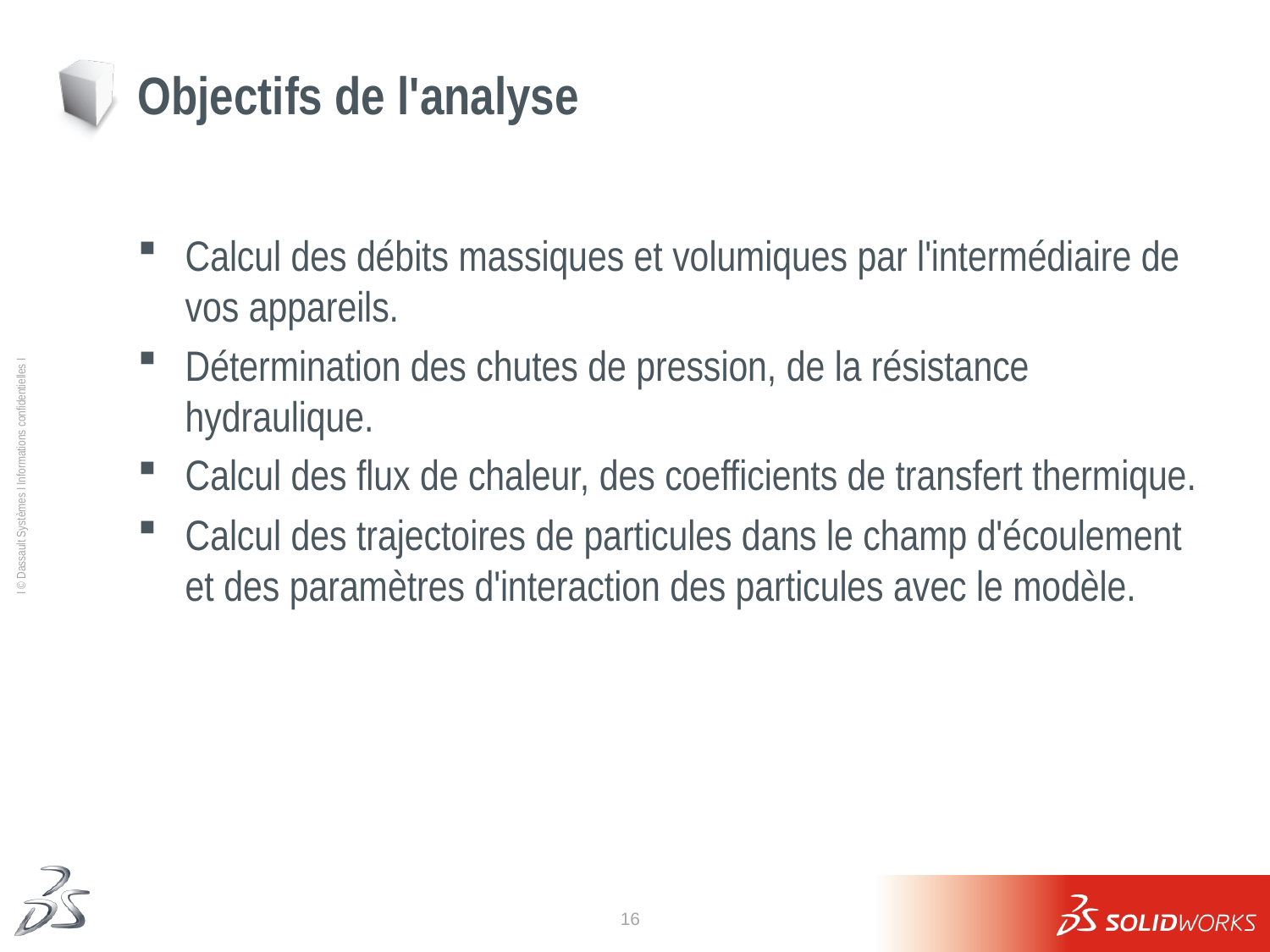

# Objectifs de l'analyse
Calcul des débits massiques et volumiques par l'intermédiaire de vos appareils.
Détermination des chutes de pression, de la résistance hydraulique.
Calcul des flux de chaleur, des coefficients de transfert thermique.
Calcul des trajectoires de particules dans le champ d'écoulement et des paramètres d'interaction des particules avec le modèle.